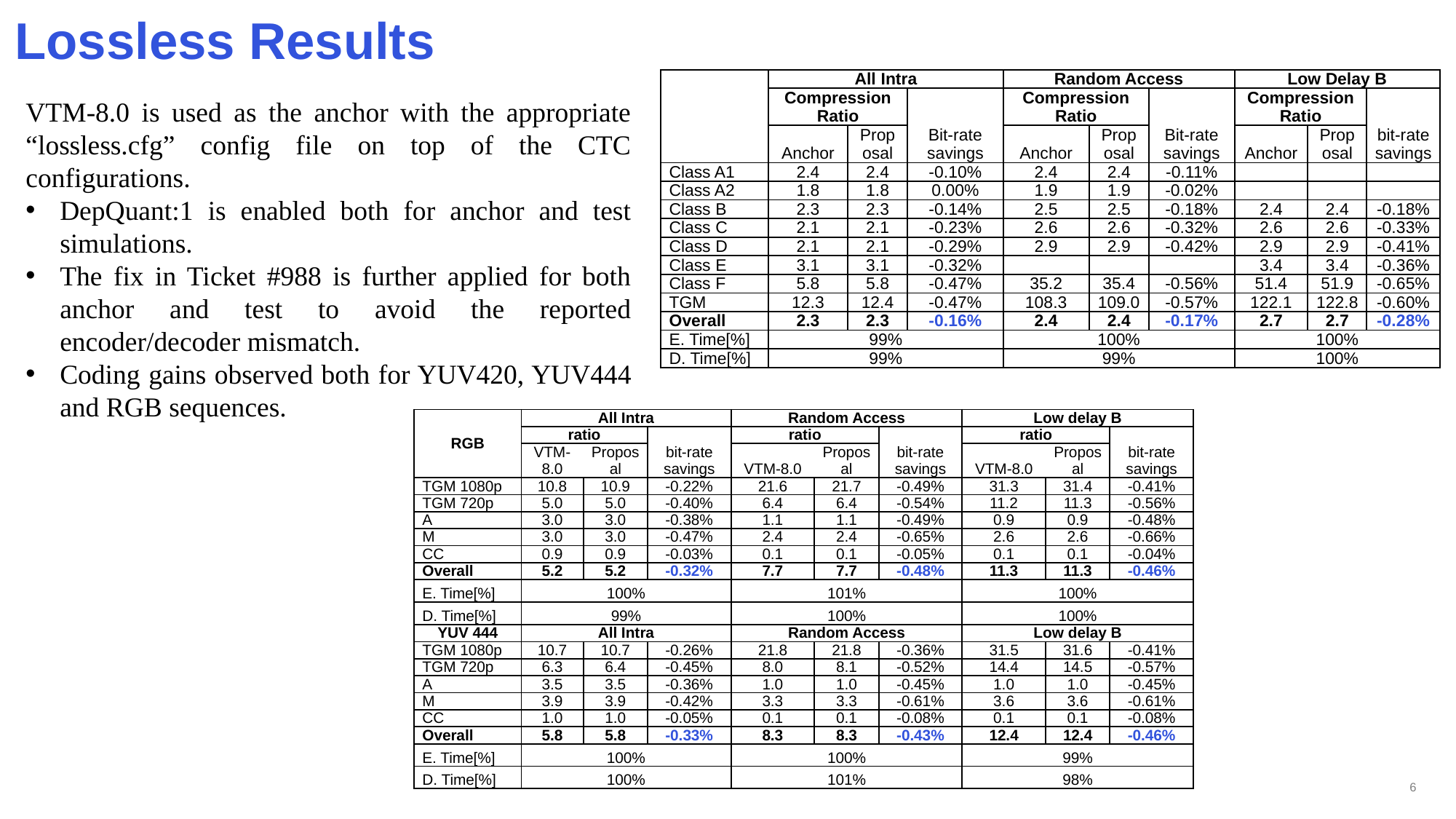

# Lossless Results
|  | All Intra |  |  | Random Access |  |  | Low Delay B |  |  |
| --- | --- | --- | --- | --- | --- | --- | --- | --- | --- |
|  | Compression Ratio |  | Bit-rate savings | Compression Ratio |  | Bit-rate savings | Compression Ratio |  | bit-rate savings |
|  | Anchor | Proposal |  | Anchor | Proposal |  | Anchor | Proposal |  |
| Class A1 | 2.4 | 2.4 | -0.10% | 2.4 | 2.4 | -0.11% |  |  |  |
| Class A2 | 1.8 | 1.8 | 0.00% | 1.9 | 1.9 | -0.02% |  |  |  |
| Class B | 2.3 | 2.3 | -0.14% | 2.5 | 2.5 | -0.18% | 2.4 | 2.4 | -0.18% |
| Class C | 2.1 | 2.1 | -0.23% | 2.6 | 2.6 | -0.32% | 2.6 | 2.6 | -0.33% |
| Class D | 2.1 | 2.1 | -0.29% | 2.9 | 2.9 | -0.42% | 2.9 | 2.9 | -0.41% |
| Class E | 3.1 | 3.1 | -0.32% |  |  |  | 3.4 | 3.4 | -0.36% |
| Class F | 5.8 | 5.8 | -0.47% | 35.2 | 35.4 | -0.56% | 51.4 | 51.9 | -0.65% |
| TGM | 12.3 | 12.4 | -0.47% | 108.3 | 109.0 | -0.57% | 122.1 | 122.8 | -0.60% |
| Overall | 2.3 | 2.3 | -0.16% | 2.4 | 2.4 | -0.17% | 2.7 | 2.7 | -0.28% |
| E. Time[%] | 99% |  |  | 100% |  |  | 100% |  |  |
| D. Time[%] | 99% |  |  | 99% |  |  | 100% |  |  |
VTM-8.0 is used as the anchor with the appropriate “lossless.cfg” config file on top of the CTC configurations.
DepQuant:1 is enabled both for anchor and test simulations.
The fix in Ticket #988 is further applied for both anchor and test to avoid the reported encoder/decoder mismatch.
Coding gains observed both for YUV420, YUV444 and RGB sequences.
| RGB | All Intra |  |  | Random Access |  |  | Low delay B |  |  |
| --- | --- | --- | --- | --- | --- | --- | --- | --- | --- |
|  | ratio |  | bit-rate savings | ratio |  | bit-rate savings | ratio |  | bit-rate savings |
|  | VTM-8.0 | Proposal |  | VTM-8.0 | Proposal |  | VTM-8.0 | Proposal |  |
| TGM 1080p | 10.8 | 10.9 | -0.22% | 21.6 | 21.7 | -0.49% | 31.3 | 31.4 | -0.41% |
| TGM 720p | 5.0 | 5.0 | -0.40% | 6.4 | 6.4 | -0.54% | 11.2 | 11.3 | -0.56% |
| A | 3.0 | 3.0 | -0.38% | 1.1 | 1.1 | -0.49% | 0.9 | 0.9 | -0.48% |
| M | 3.0 | 3.0 | -0.47% | 2.4 | 2.4 | -0.65% | 2.6 | 2.6 | -0.66% |
| CC | 0.9 | 0.9 | -0.03% | 0.1 | 0.1 | -0.05% | 0.1 | 0.1 | -0.04% |
| Overall | 5.2 | 5.2 | -0.32% | 7.7 | 7.7 | -0.48% | 11.3 | 11.3 | -0.46% |
| E. Time[%] | 100% |  |  | 101% |  |  | 100% |  |  |
| D. Time[%] | 99% |  |  | 100% |  |  | 100% |  |  |
| YUV 444 | All Intra |  |  | Random Access |  |  | Low delay B |  |  |
| TGM 1080p | 10.7 | 10.7 | -0.26% | 21.8 | 21.8 | -0.36% | 31.5 | 31.6 | -0.41% |
| TGM 720p | 6.3 | 6.4 | -0.45% | 8.0 | 8.1 | -0.52% | 14.4 | 14.5 | -0.57% |
| A | 3.5 | 3.5 | -0.36% | 1.0 | 1.0 | -0.45% | 1.0 | 1.0 | -0.45% |
| M | 3.9 | 3.9 | -0.42% | 3.3 | 3.3 | -0.61% | 3.6 | 3.6 | -0.61% |
| CC | 1.0 | 1.0 | -0.05% | 0.1 | 0.1 | -0.08% | 0.1 | 0.1 | -0.08% |
| Overall | 5.8 | 5.8 | -0.33% | 8.3 | 8.3 | -0.43% | 12.4 | 12.4 | -0.46% |
| E. Time[%] | 100% |  |  | 100% |  |  | 99% |  |  |
| D. Time[%] | 100% |  |  | 101% |  |  | 98% |  |  |